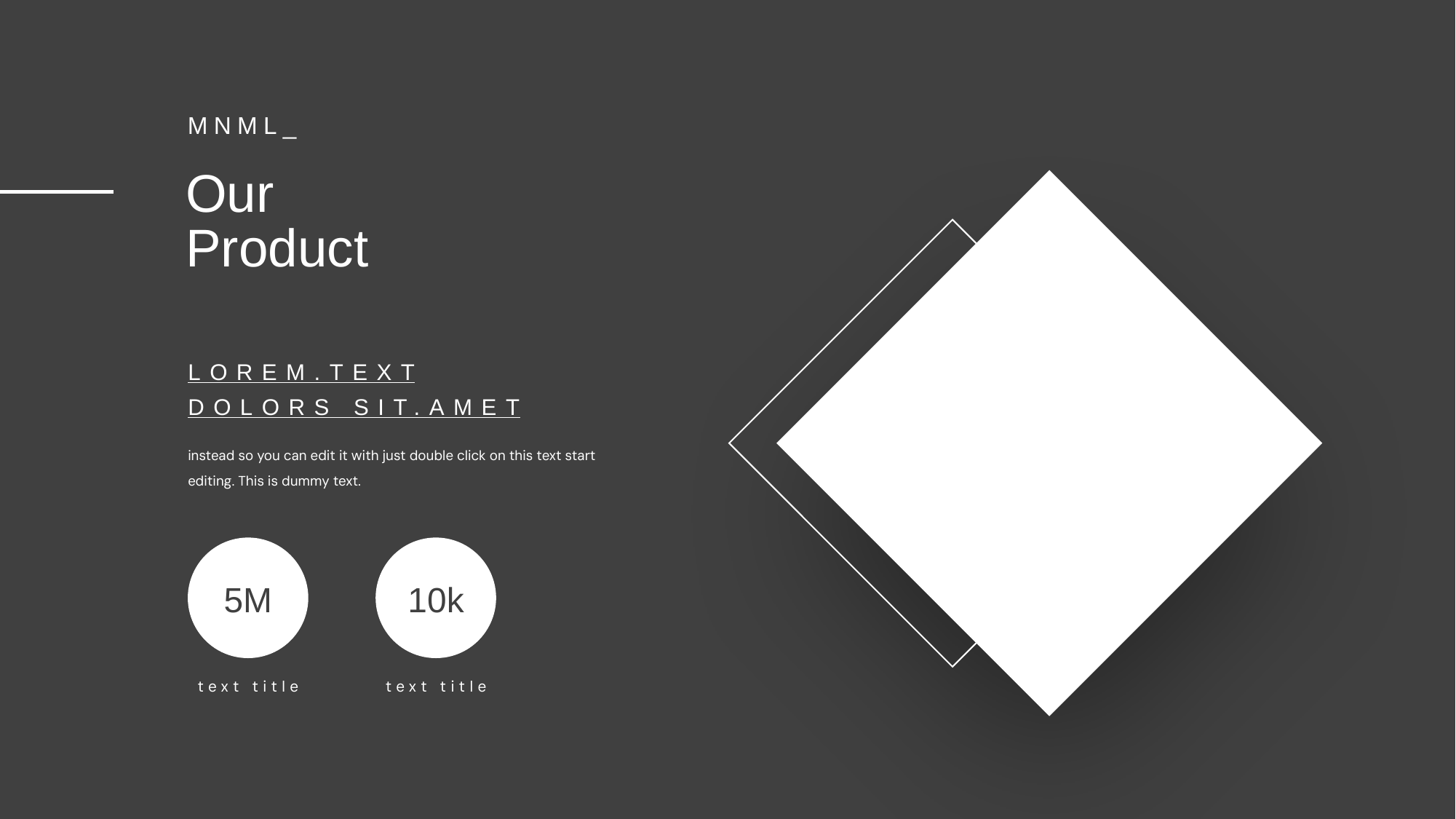

Mnml_
Our
Product

LOREM.TEXT
DOLORS SIT.AMET
instead so you can edit it with just double click on this text start
editing. This is dummy text.

5M
10k
text title
text title